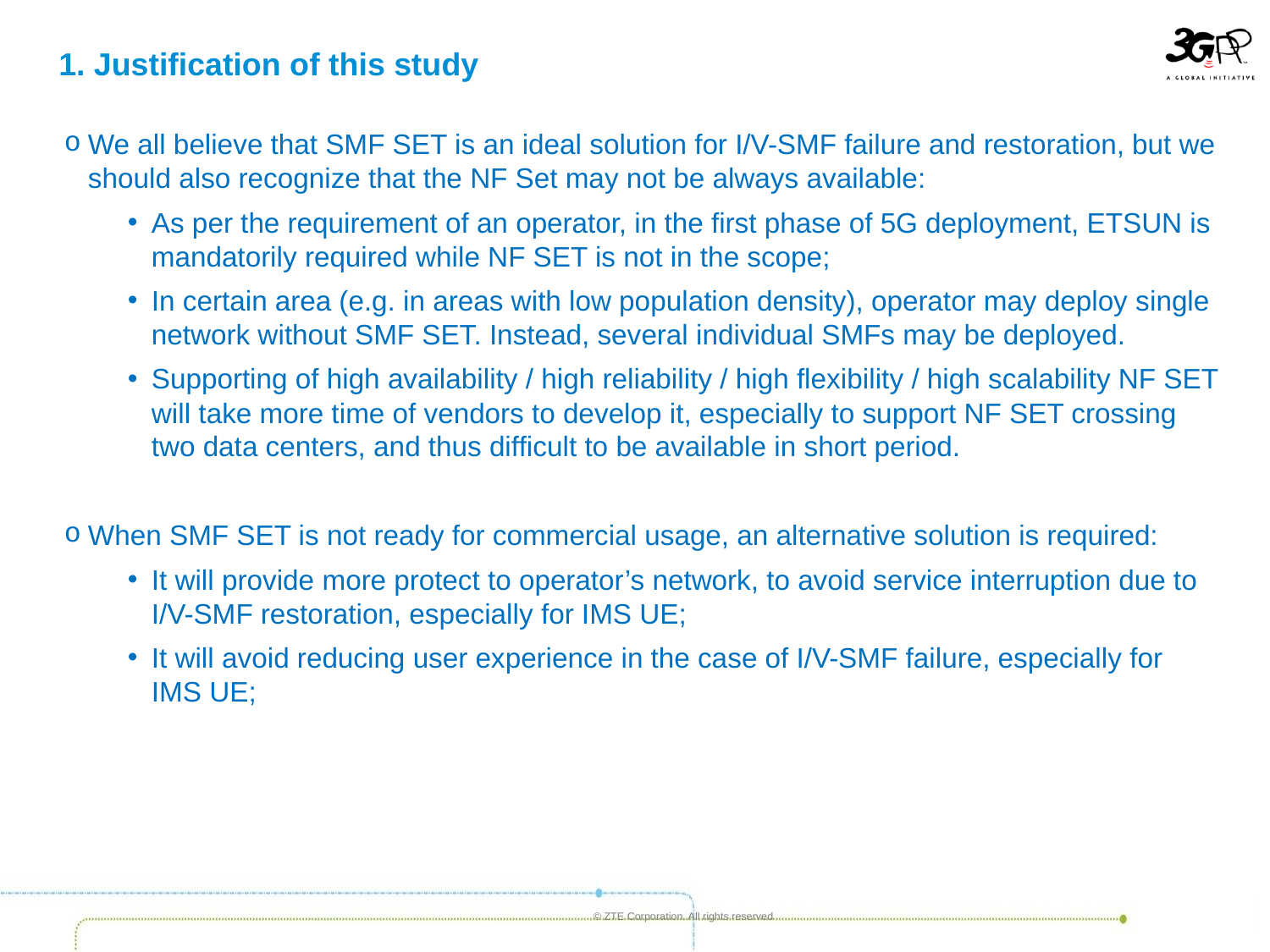

# 1. Justification of this study
We all believe that SMF SET is an ideal solution for I/V-SMF failure and restoration, but we should also recognize that the NF Set may not be always available:
As per the requirement of an operator, in the first phase of 5G deployment, ETSUN is mandatorily required while NF SET is not in the scope;
In certain area (e.g. in areas with low population density), operator may deploy single network without SMF SET. Instead, several individual SMFs may be deployed.
Supporting of high availability / high reliability / high flexibility / high scalability NF SET will take more time of vendors to develop it, especially to support NF SET crossing two data centers, and thus difficult to be available in short period.

When SMF SET is not ready for commercial usage, an alternative solution is required:
It will provide more protect to operator’s network, to avoid service interruption due to I/V-SMF restoration, especially for IMS UE;
It will avoid reducing user experience in the case of I/V-SMF failure, especially for IMS UE;